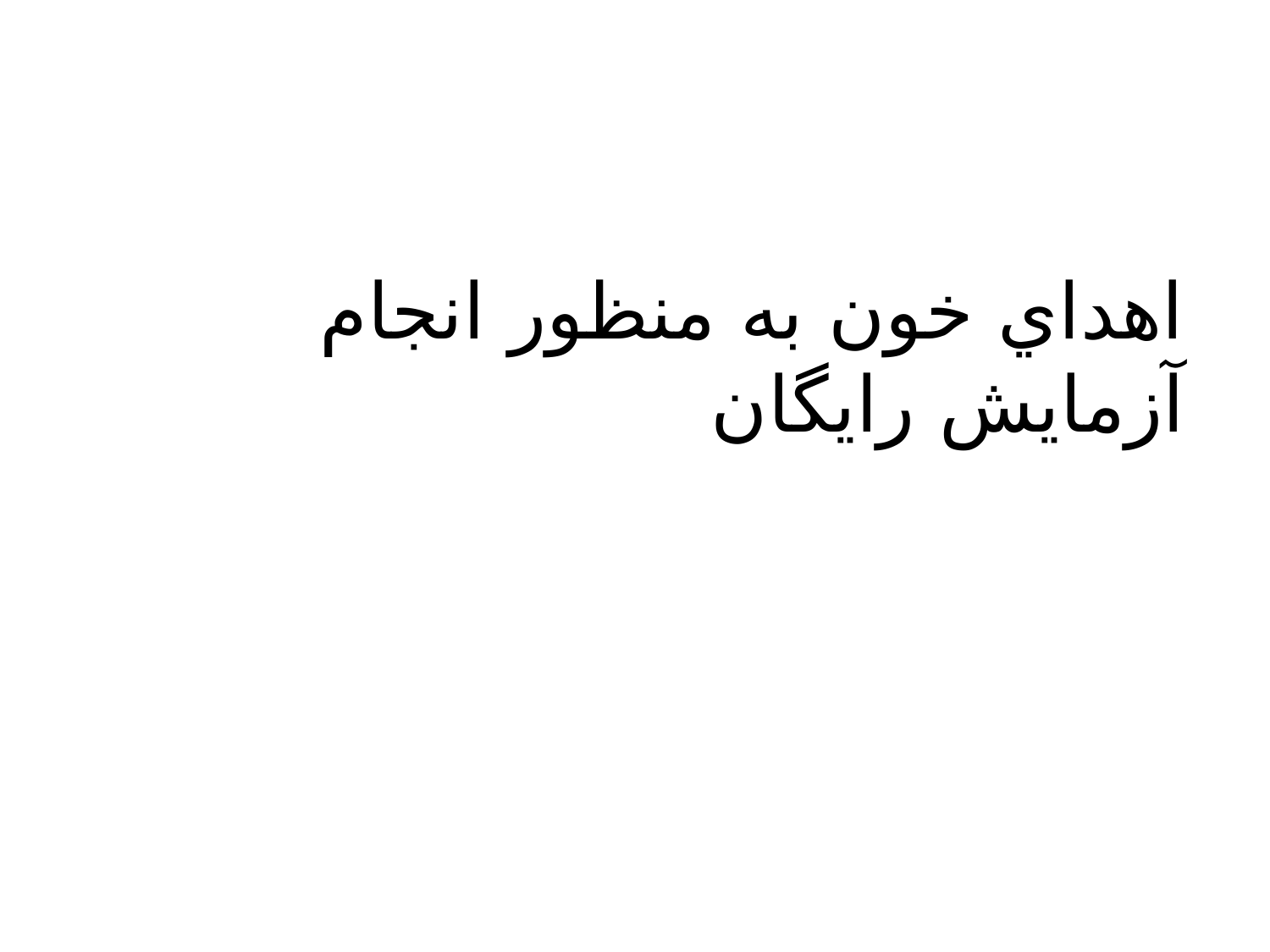

# اهداي خون به منظور انجام آزمايش رايگان